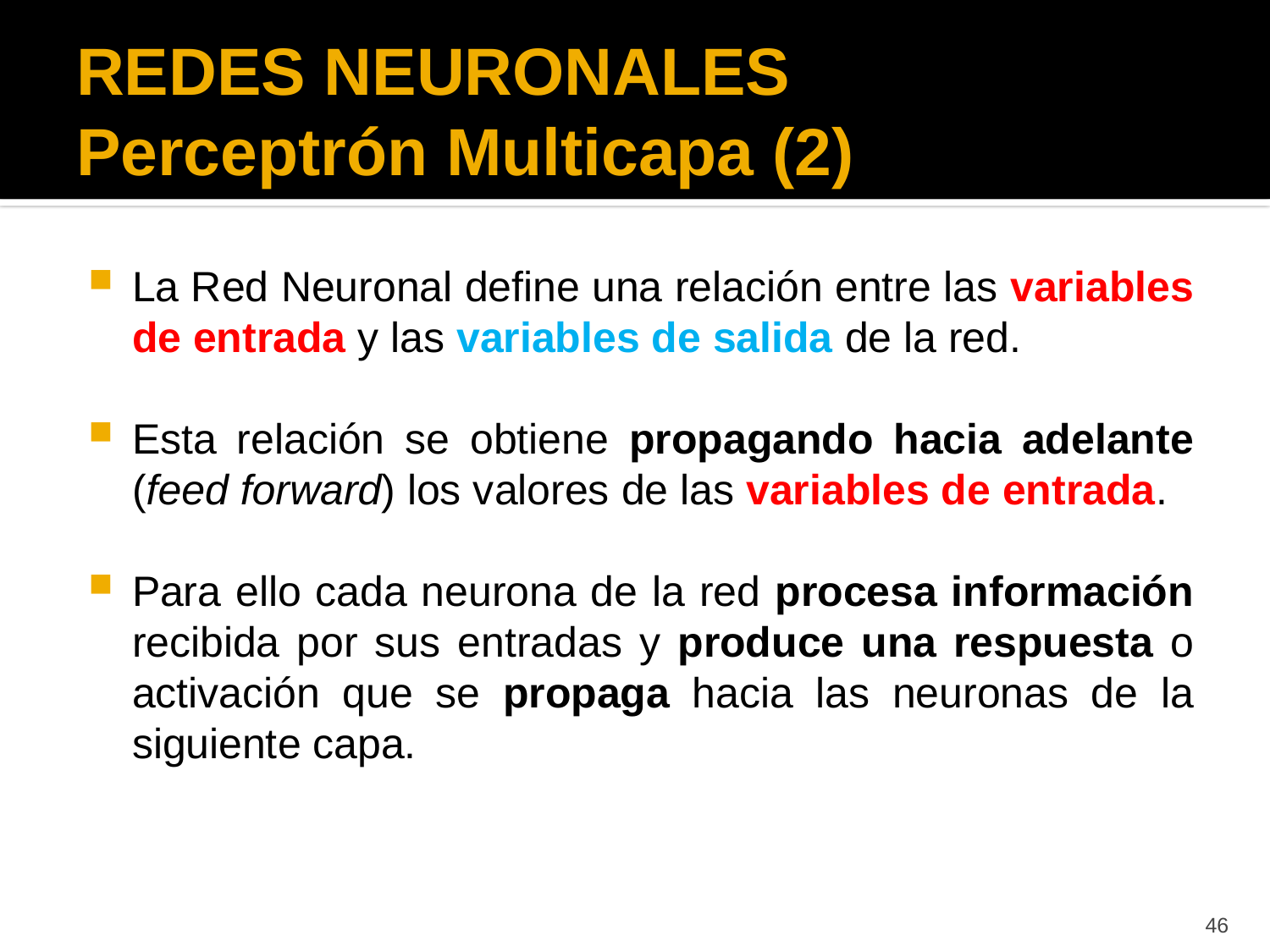

# REDES NEURONALES Perceptrón Multicapa (2)
La Red Neuronal define una relación entre las variables de entrada y las variables de salida de la red.

Esta relación se obtiene propagando hacia adelante (feed forward) los valores de las variables de entrada.

Para ello cada neurona de la red procesa información recibida por sus entradas y produce una respuesta o activación que se propaga hacia las neuronas de la siguiente capa.
46